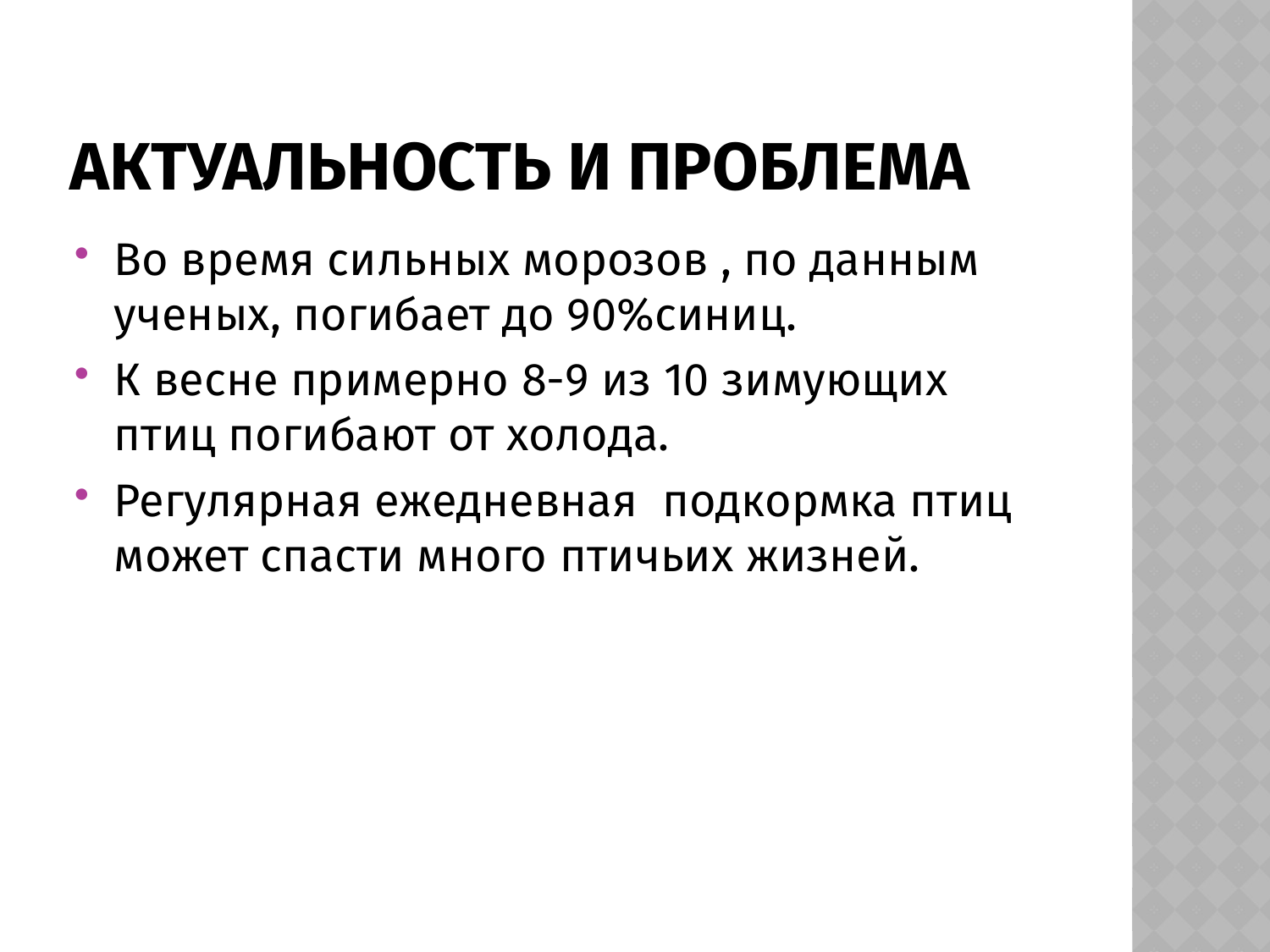

# Актуальность и проблема
Во время сильных морозов , по данным ученых, погибает до 90%синиц.
К весне примерно 8-9 из 10 зимующих птиц погибают от холода.
Регулярная ежедневная  подкормка птиц может спасти много птичьих жизней.